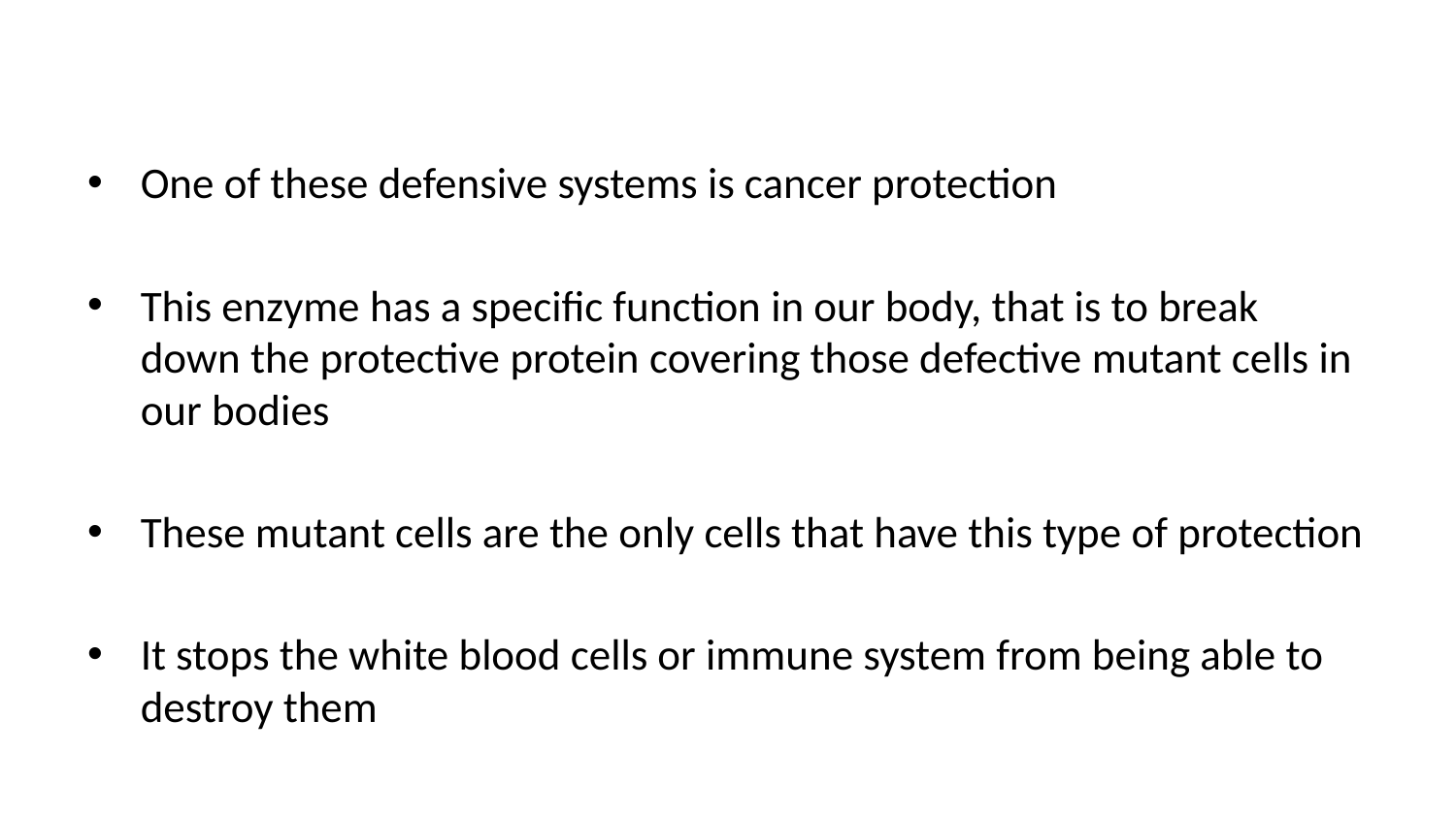

One of these defensive systems is cancer protection

This enzyme has a specific function in our body, that is to break down the protective protein covering those defective mutant cells in our bodies

These mutant cells are the only cells that have this type of protection

It stops the white blood cells or immune system from being able to destroy them